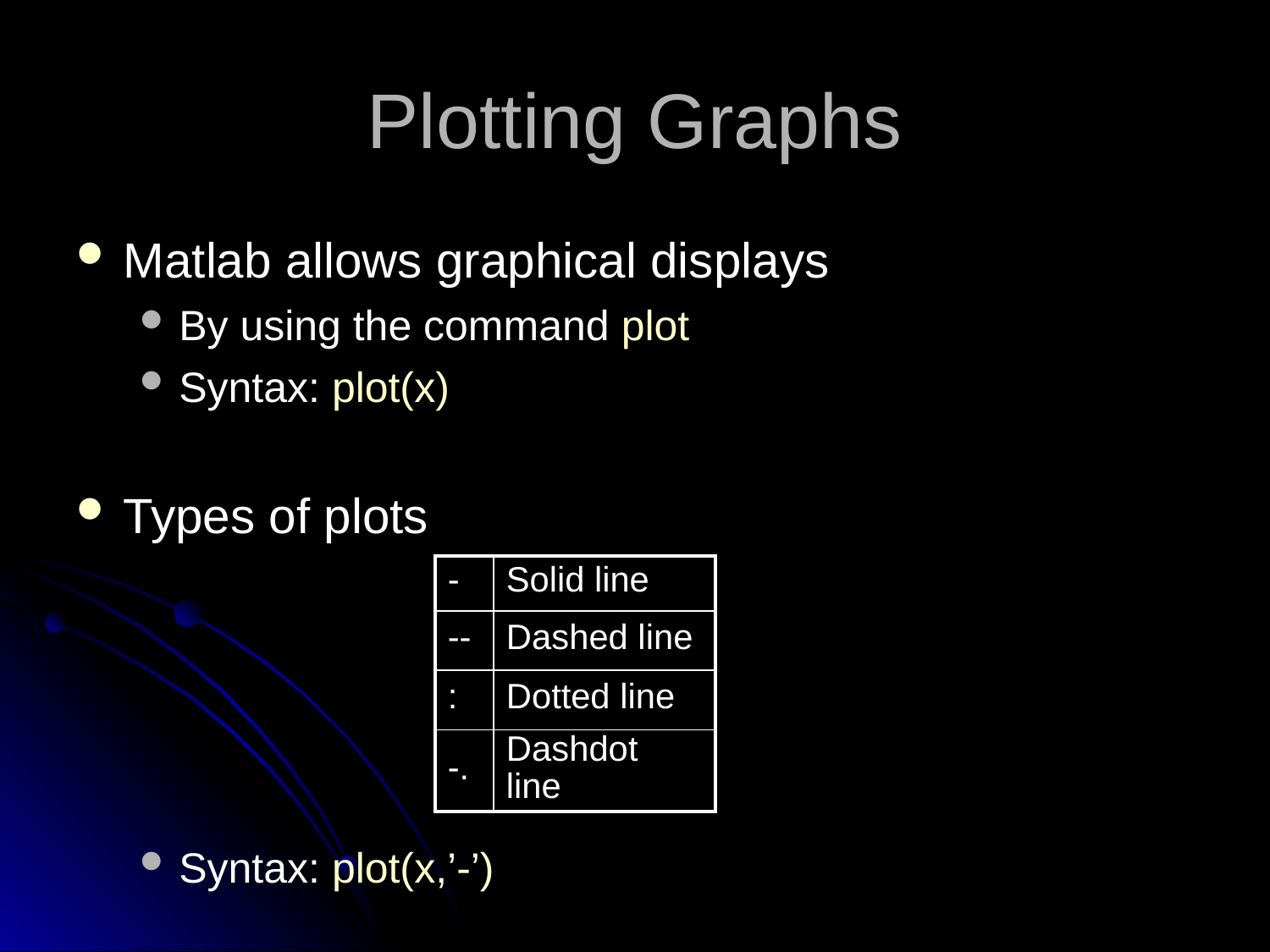

Plotting Graphs
Matlab allows graphical displays
By using the command plot
Syntax: plot(x)

Types of plots

Syntax: plot(x,’-’)

| - | Solid line |
| --- | --- |
| -- | Dashed line |
| : | Dotted line |
| -. | Dashdot line |